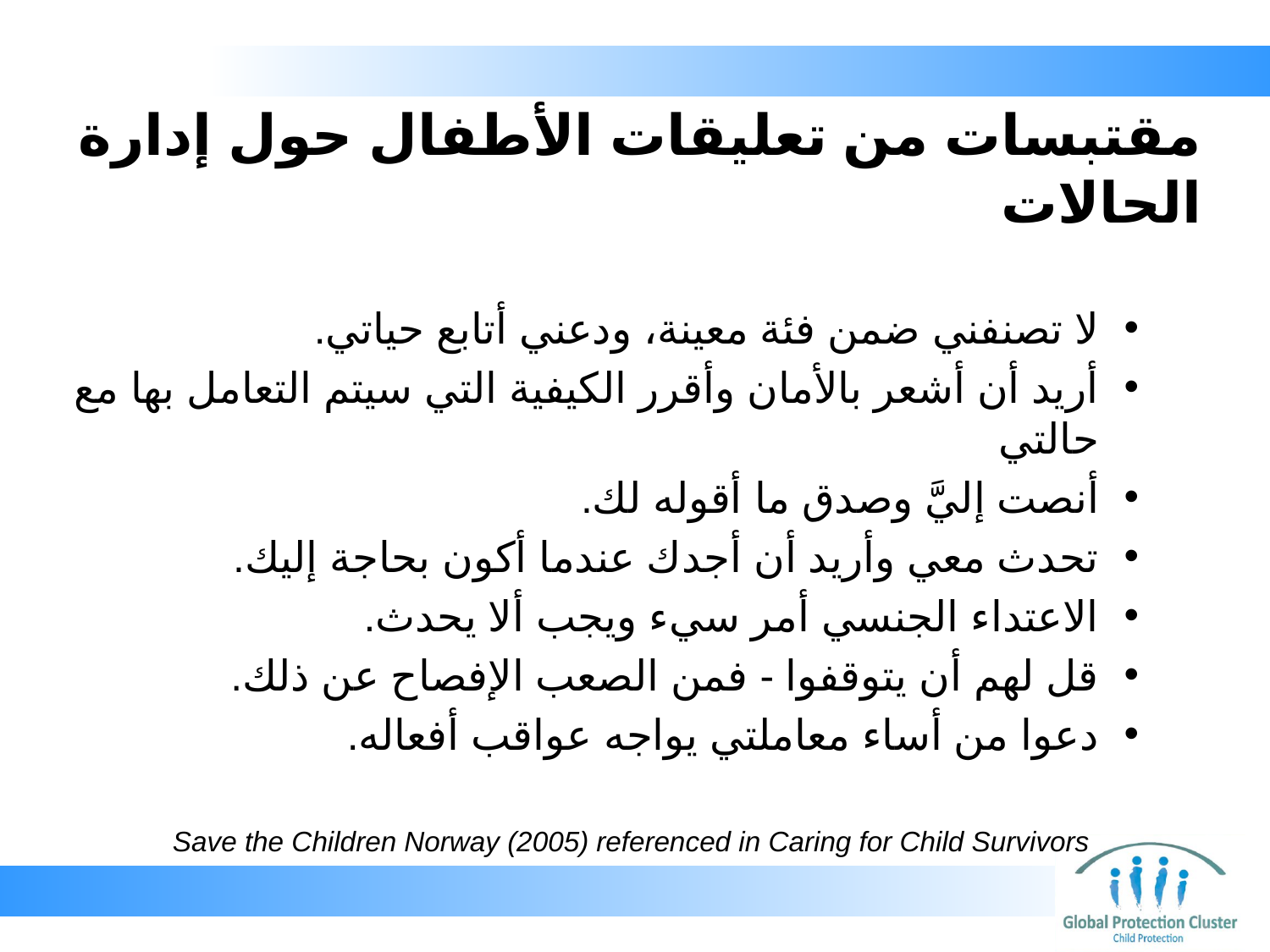

# مقتبسات من تعليقات الأطفال حول إدارة الحالات

لا تصنفني ضمن فئة معينة، ودعني أتابع حياتي.
أريد أن أشعر بالأمان وأقرر الكيفية التي سيتم التعامل بها مع حالتي
أنصت إليَّ وصدق ما أقوله لك.
تحدث معي وأريد أن أجدك عندما أكون بحاجة إليك.
الاعتداء الجنسي أمر سيء ويجب ألا يحدث.
قل لهم أن يتوقفوا - فمن الصعب الإفصاح عن ذلك.
دعوا من أساء معاملتي يواجه عواقب أفعاله.

Save the Children Norway (2005) referenced in Caring for Child Survivors